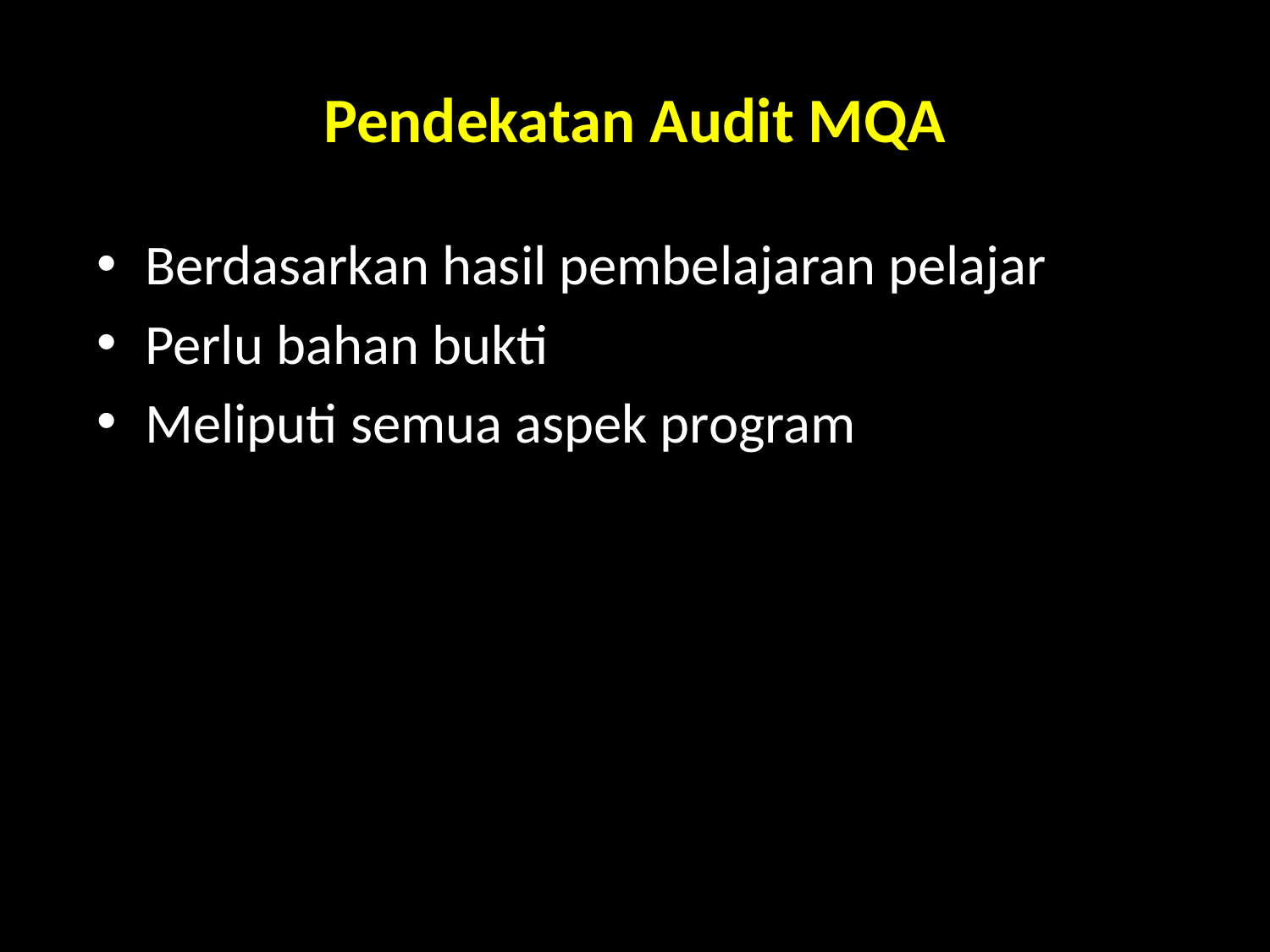

# Pendekatan Audit MQA
Berdasarkan hasil pembelajaran pelajar
Perlu bahan bukti
Meliputi semua aspek program